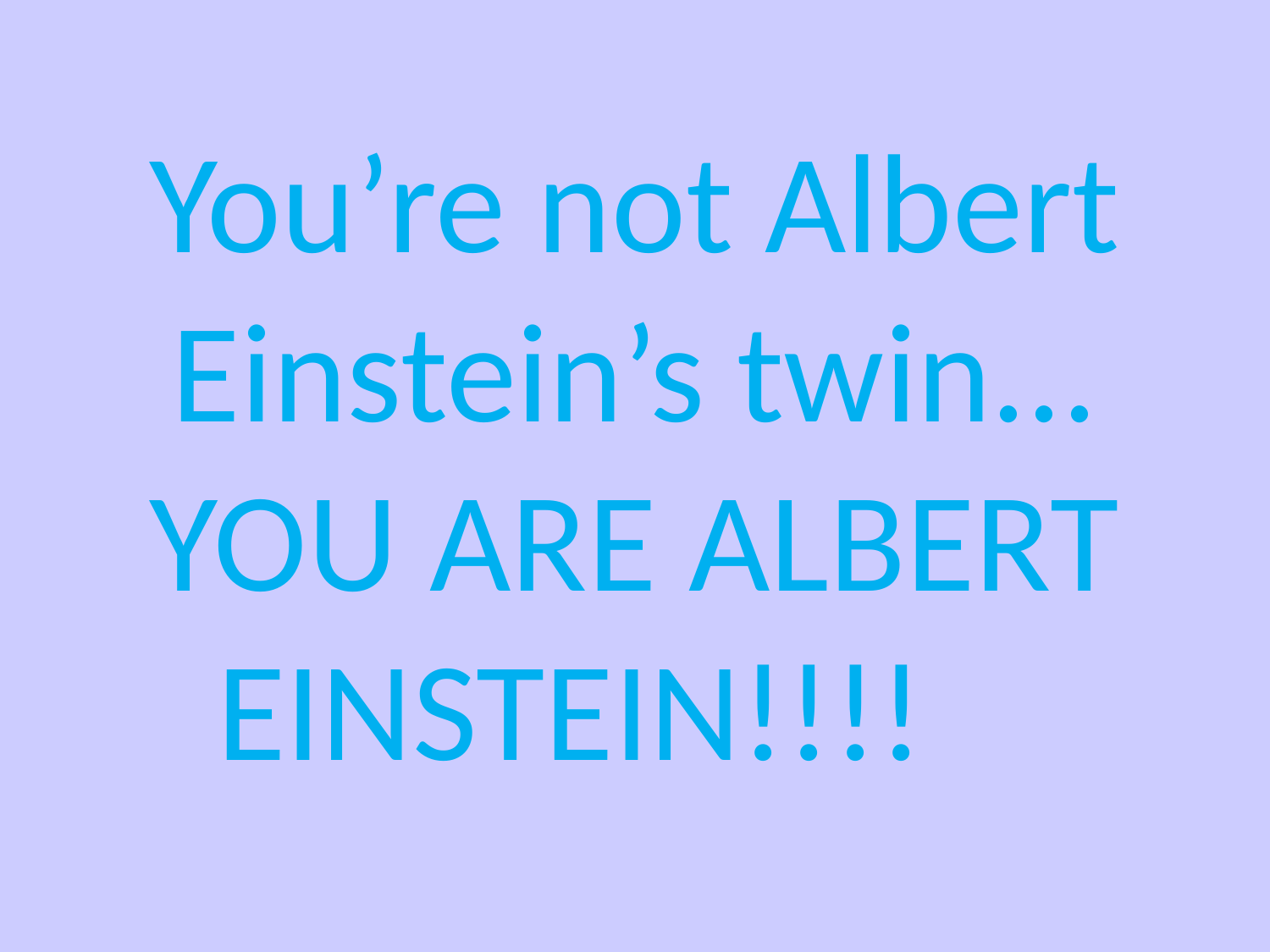

You’re not Albert Einstein’s twin...
YOU ARE ALBERT EINSTEIN!!!!